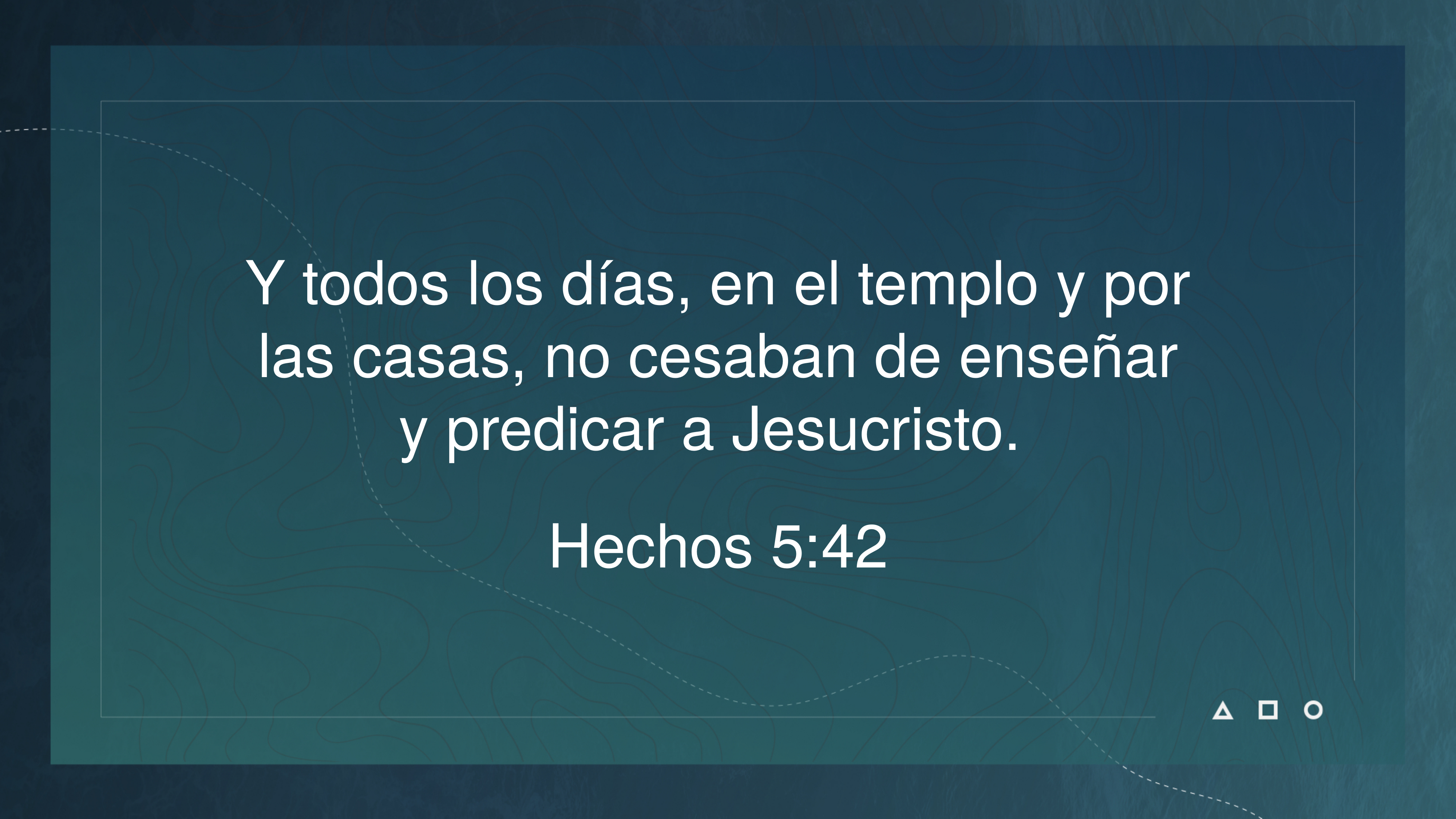

Y todos los días, en el templo y por las casas, no cesaban de enseñar y predicar a Jesucristo.
Hechos 5:42